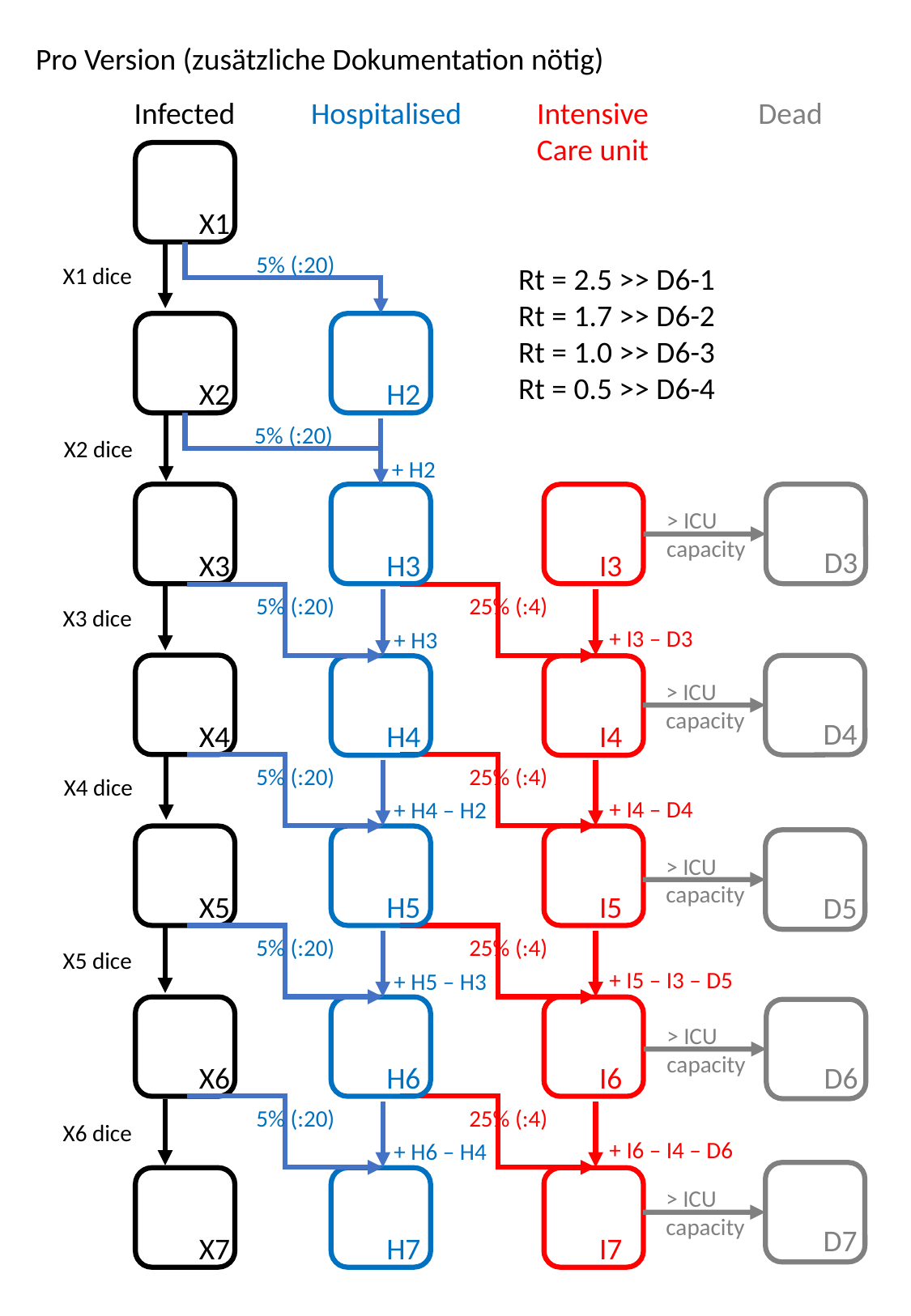

Pro Version (zusätzliche Dokumentation nötig)
Infected
Hospitalised
Intensive
Care unit
Dead

X1
5% (:20)
Rt = 2.5 >> D6-1
Rt = 1.7 >> D6-2
Rt = 1.0 >> D6-3
Rt = 0.5 >> D6-4

X1 dice

X2

H2
5% (:20)
X2 dice
+ H2

> ICU capacity
D3

X3

H3
I3
25% (:4)
5% (:20)
X3 dice
+ I3 – D3
+ H3

X4

> ICU capacity
D4

H4
I4
25% (:4)
5% (:20)
X4 dice
+ I4 – D4
+ H4 – H2

X5

H5

> ICU capacity
D5
I5
25% (:4)
5% (:20)
X5 dice
+ I5 – I3 – D5
+ H5 – H3

X6

H6

> ICU capacity
D6
I6
25% (:4)
5% (:20)
X6 dice
+ I6 – I4 – D6
+ H6 – H4

> ICU capacity
D7

X7

H7
I7